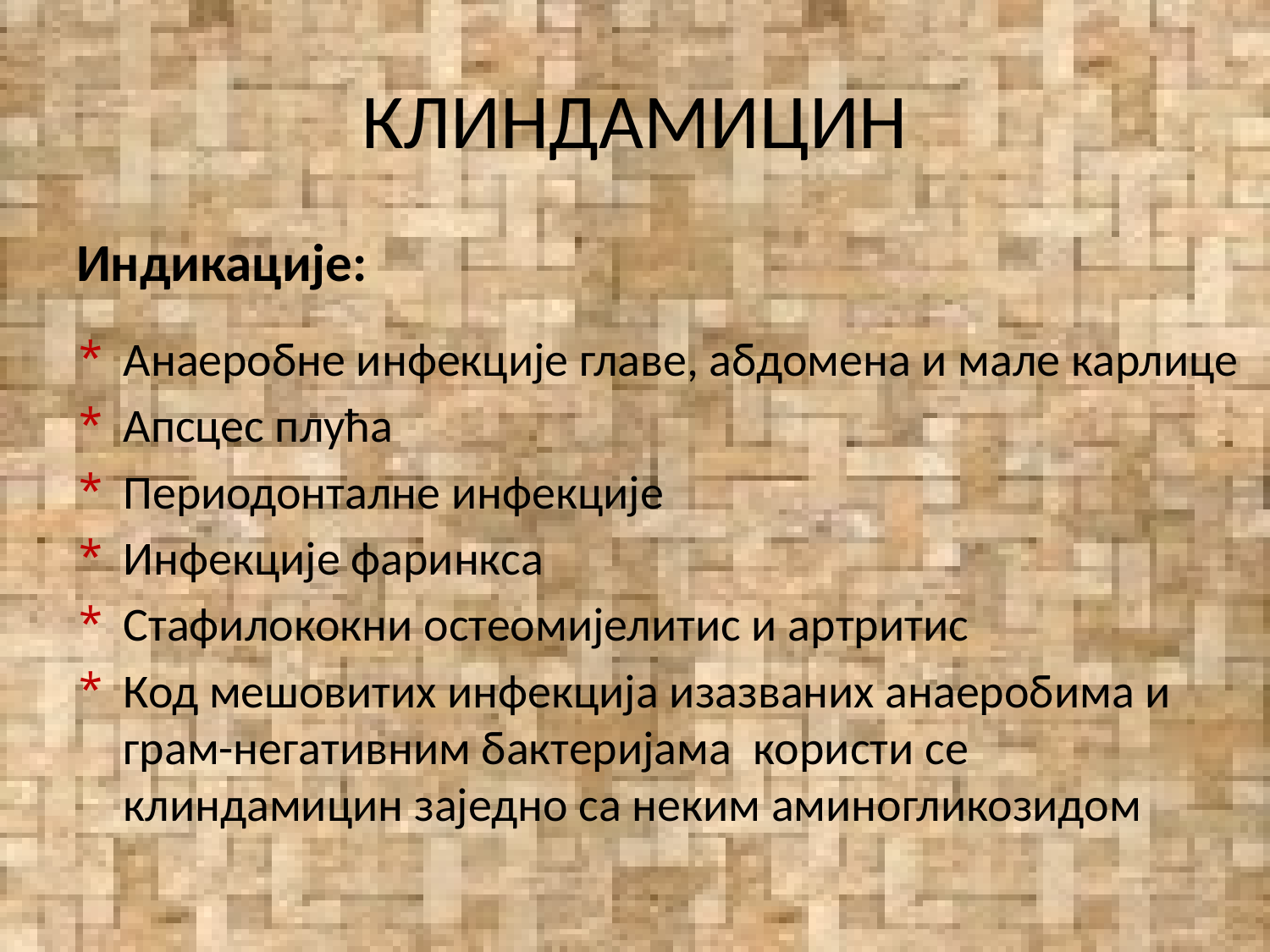

# КЛИНДАМИЦИН
Индикације:

Анаеробне инфекције главе, абдомена и мале карлице
Апсцес плућа
Периодонталне инфекције
Инфекције фаринкса
Стафилококни остеомијелитис и артритис
Код мешовитих инфекција изазваних анаеробима и грам-негативним бактеријама  користи се клиндамицин заједно са неким аминогликозидом